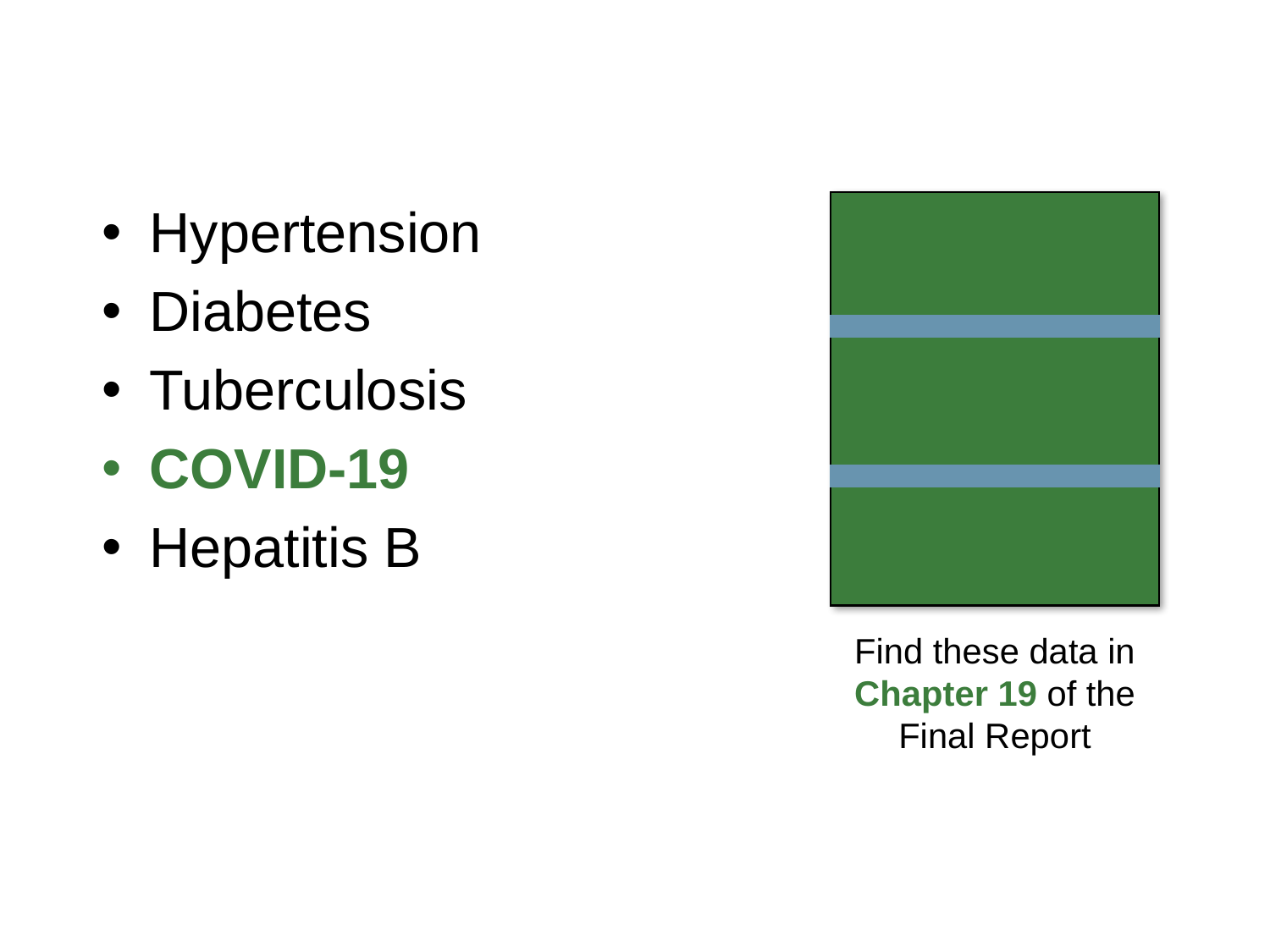

Hypertension
Diabetes
Tuberculosis
COVID-19
Hepatitis B

Find these data in Chapter 19 of the Final Report